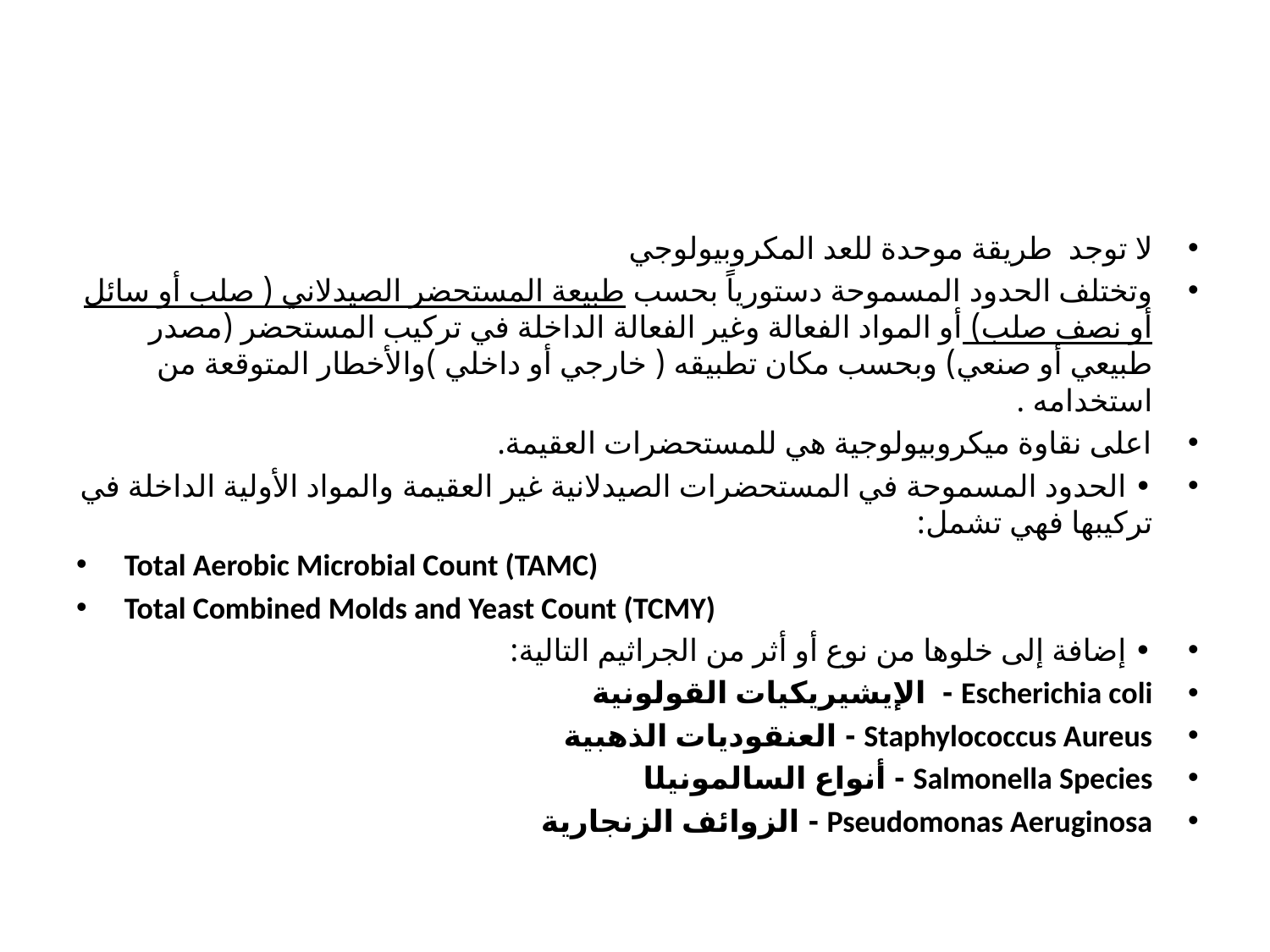

#
لا توجد  طريقة موحدة للعد المكروبيولوجي
وتختلف الحدود المسموحة دستورياً بحسب طبيعة المستحضر الصيدلاني ( صلب أو سائل أو نصف صلب) أو المواد الفعالة وغير الفعالة الداخلة في تركيب المستحضر (مصدر طبيعي أو صنعي) وبحسب مكان تطبيقه ( خارجي أو داخلي )والأخطار المتوقعة من استخدامه .
اعلى نقاوة ميكروبيولوجية هي للمستحضرات العقيمة.
• الحدود المسموحة في المستحضرات الصيدلانية غير العقيمة والمواد الأولية الداخلة في تركيبها فهي تشمل:
 Total Aerobic Microbial Count (TAMC)
 Total Combined Molds and Yeast Count (TCMY)
• إضافة إلى خلوها من نوع أو أثر من الجراثيم التالية:
Escherichia coli -  الإيشيريكيات القولونية
Staphylococcus Aureus - العنقوديات الذهبية
Salmonella Species - أنواع السالمونيلا
Pseudomonas Aeruginosa - الزوائف الزنجارية